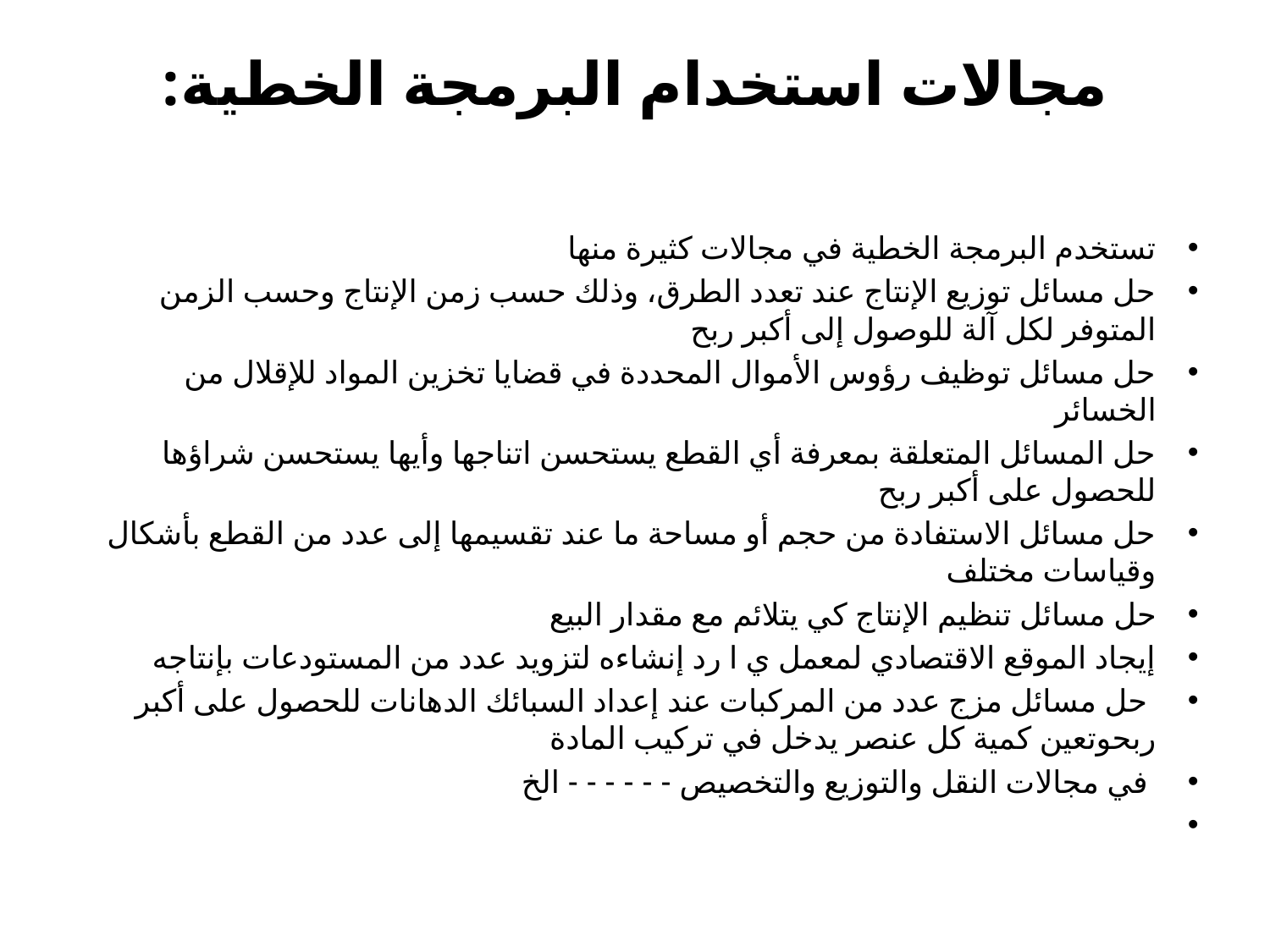

# مجالات استخدام البرمجة الخطية:
تستخدم البرمجة الخطية في مجالات كثيرة منها
حل مسائل توزيع الإنتاج عند تعدد الطرق، وذلك حسب زمن الإنتاج وحسب الزمن المتوفر لكل آلة للوصول إلى أكبر ربح
حل مسائل توظيف رؤوس الأموال المحددة في قضايا تخزين المواد للإقلال من الخسائر
حل المسائل المتعلقة بمعرفة أي القطع يستحسن اتناجها وأيها يستحسن شراؤها  للحصول على أكبر ربح
حل مسائل الاستفادة من حجم أو مساحة ما عند تقسيمها إلى عدد من القطع بأشكال وقياسات مختلف
حل مسائل تنظيم الإنتاج كي يتلائم مع مقدار البيع
إيجاد الموقع الاقتصادي لمعمل ي ا رد إنشاءه لتزويد عدد من المستودعات بإنتاجه
 حل مسائل مزج عدد من المركبات عند إعداد السبائك الدهانات للحصول على أكبر ربحوتعين كمية كل عنصر يدخل في تركيب المادة
 في مجالات النقل والتوزيع والتخصيص - - - - - - الخ